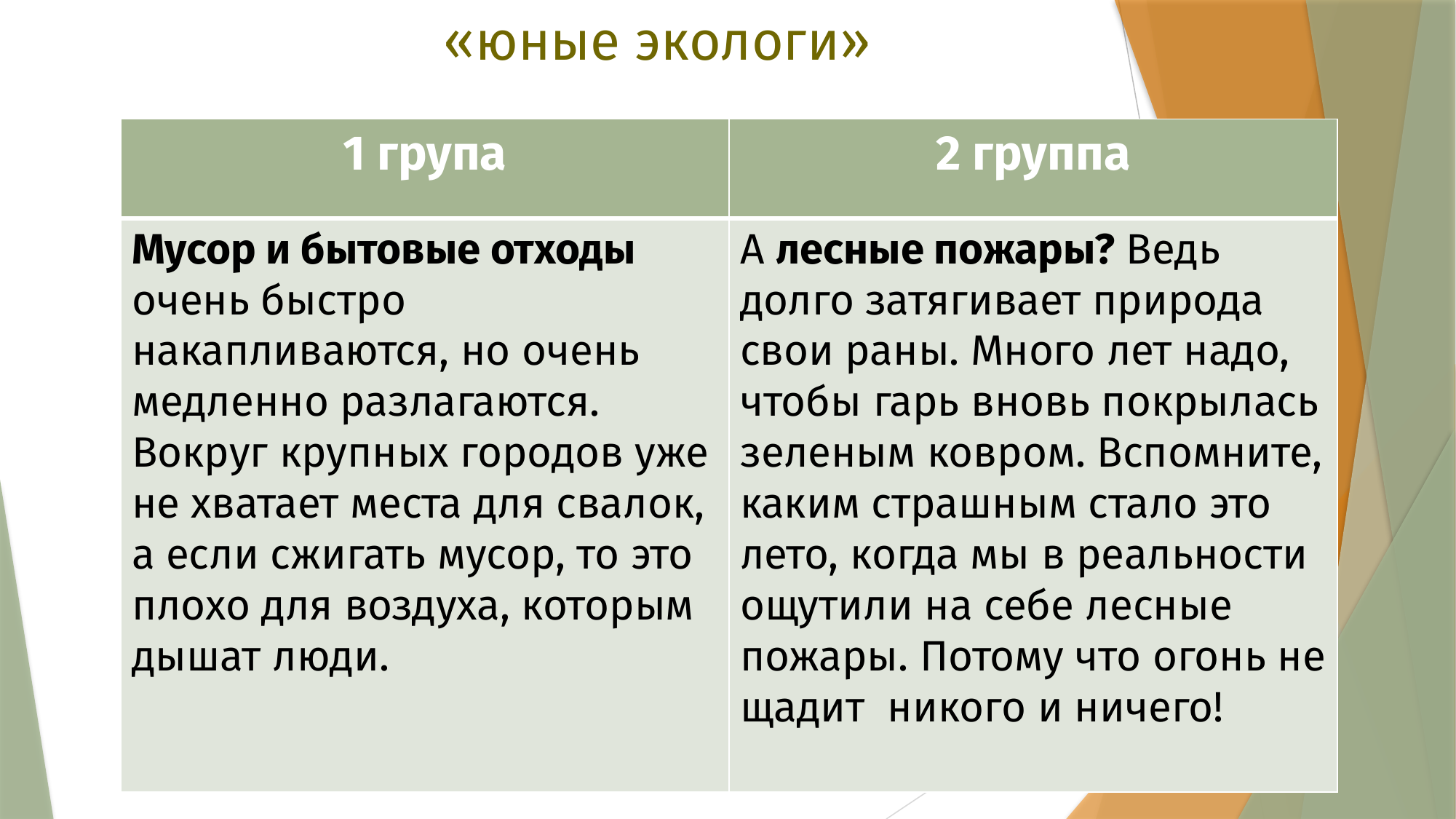

«юные экологи»
| 1 група | 2 группа |
| --- | --- |
| Мусор и бытовые отходы очень быстро накапливаются, но очень медленно разлагаются. Вокруг крупных городов уже не хватает места для свалок, а если сжигать мусор, то это плохо для воздуха, которым дышат люди. | А лесные пожары? Ведь долго затягивает природа свои раны. Много лет надо, чтобы гарь вновь покрылась зеленым ковром. Вспомните, каким страшным стало это лето, когда мы в реальности ощутили на себе лесные пожары. Потому что огонь не щадит никого и ничего! |